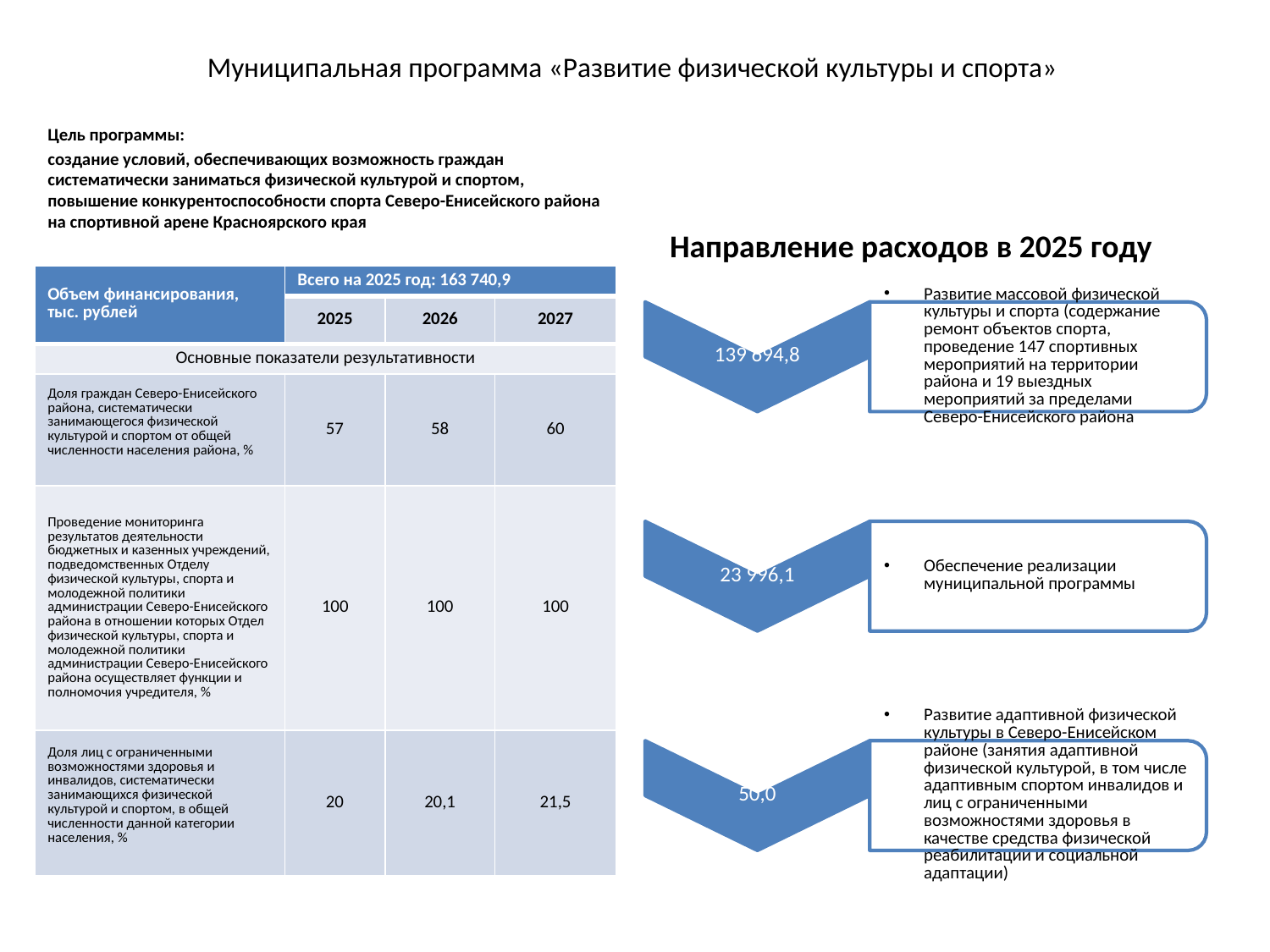

# Муниципальная программа «Развитие физической культуры и спорта»
Цель программы:
создание условий, обеспечивающих возможность граждан систематически заниматься физической культурой и спортом, повышение конкурентоспособности спорта Северо-Енисейского района на спортивной арене Красноярского края
Направление расходов в 2025 году
| Объем финансирования, тыс. рублей | Всего на 2025 год: 163 740,9 |  |  |
| --- | --- | --- | --- |
|  | 2025 | 2026 | 2027 |
| Основные показатели результативности |  |  |  |
| Доля граждан Северо-Енисейского района, систематически занимающегося физической культурой и спортом от общей численности населения района, % | 57 | 58 | 60 |
| Проведение мониторинга результатов деятельности бюджетных и казенных учреждений, подведомственных Отделу физической культуры, спорта и молодежной политики администрации Северо-Енисейского района в отношении которых Отдел физической культуры, спорта и молодежной политики администрации Северо-Енисейского района осуществляет функции и полномочия учредителя, % | 100 | 100 | 100 |
| Доля лиц с ограниченными возможностями здоровья и инвалидов, систематически занимающихся физической культурой и спортом, в общей численности данной категории населения, % | 20 | 20,1 | 21,5 |
139 694,8
23 996,1
50,0
Развитие адаптивной физической культуры в Северо-Енисейском районе (занятия адаптивной физической культурой, в том числе адаптивным спортом инвалидов и лиц с ограниченными возможностями здоровья в качестве средства физической реабилитации и социальной адаптации)
Развитие массовой физической культуры и спорта (содержание ремонт объектов спорта, проведение 147 спортивных мероприятий на территории района и 19 выездных мероприятий за пределами Северо-Енисейского района
Обеспечение реализации муниципальной программы